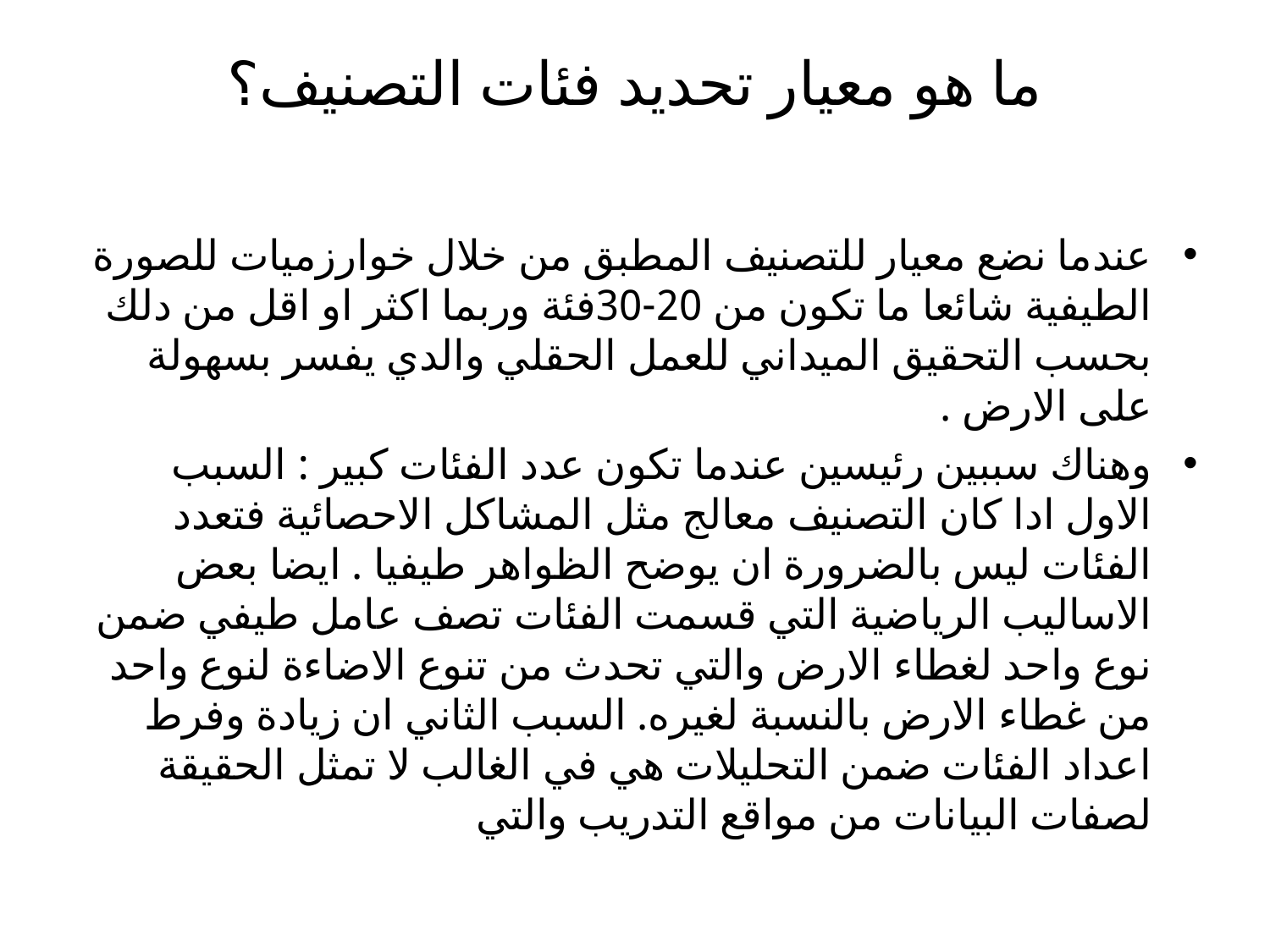

# ما هو معيار تحديد فئات التصنيف؟
عندما نضع معيار للتصنيف المطبق من خلال خوارزميات للصورة الطيفية شائعا ما تكون من 20-30فئة وربما اكثر او اقل من دلك بحسب التحقيق الميداني للعمل الحقلي والدي يفسر بسهولة على الارض .
وهناك سببين رئيسين عندما تكون عدد الفئات كبير : السبب الاول ادا كان التصنيف معالج مثل المشاكل الاحصائية فتعدد الفئات ليس بالضرورة ان يوضح الظواهر طيفيا . ايضا بعض الاساليب الرياضية التي قسمت الفئات تصف عامل طيفي ضمن نوع واحد لغطاء الارض والتي تحدث من تنوع الاضاءة لنوع واحد من غطاء الارض بالنسبة لغيره. السبب الثاني ان زيادة وفرط اعداد الفئات ضمن التحليلات هي في الغالب لا تمثل الحقيقة لصفات البيانات من مواقع التدريب والتي